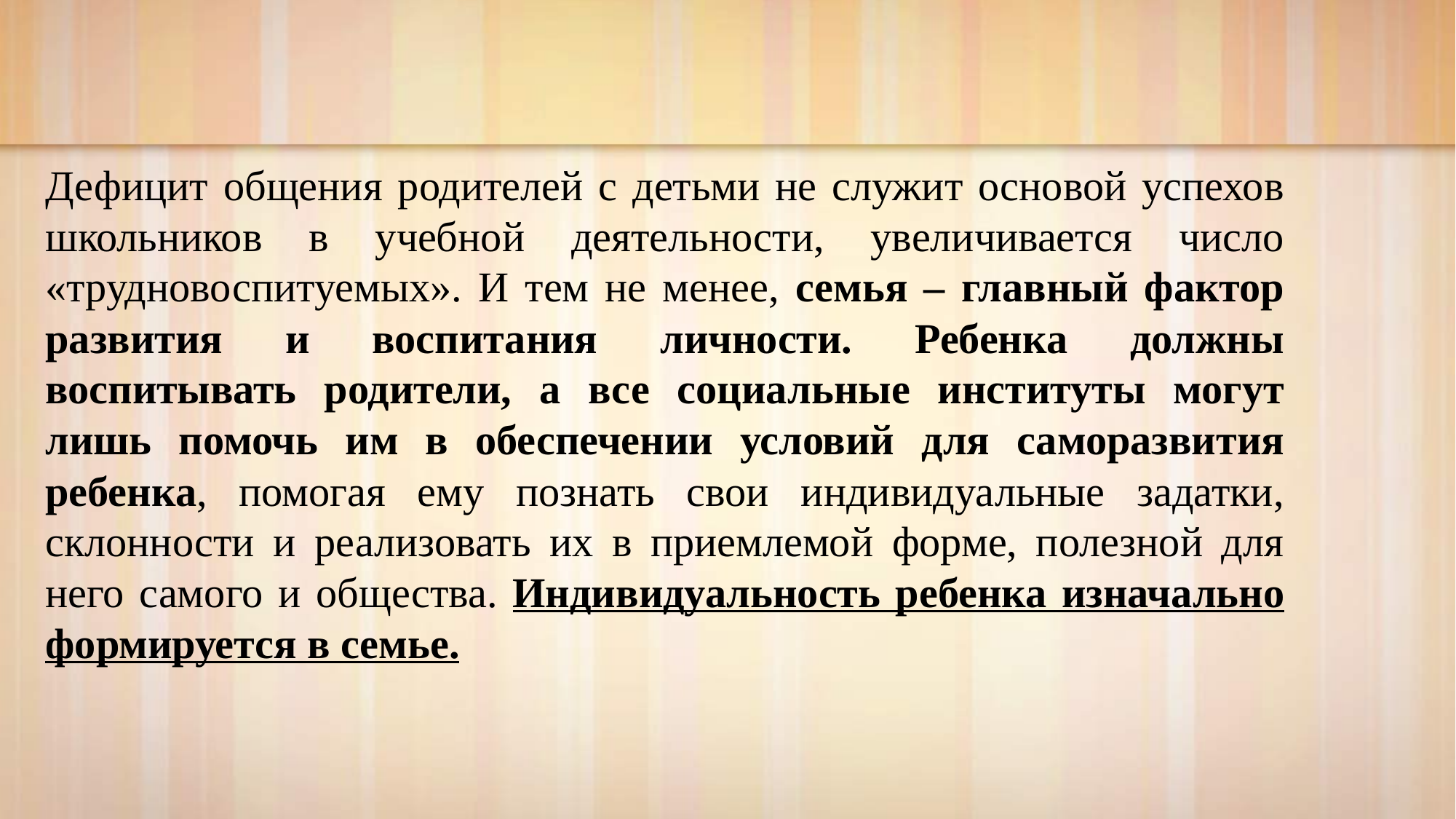

Дефицит общения родителей с детьми не служит основой успехов школьников в учебной деятельности, увеличивается число «трудновоспитуемых». И тем не менее, семья – главный фактор развития и воспитания личности. Ребенка должны воспитывать родители, а все социальные институты могут лишь помочь им в обеспечении условий для саморазвития ребенка, помогая ему познать свои индивидуальные задатки, склонности и реализовать их в приемлемой форме, полезной для него самого и общества. Индивидуальность ребенка изначально формируется в семье.